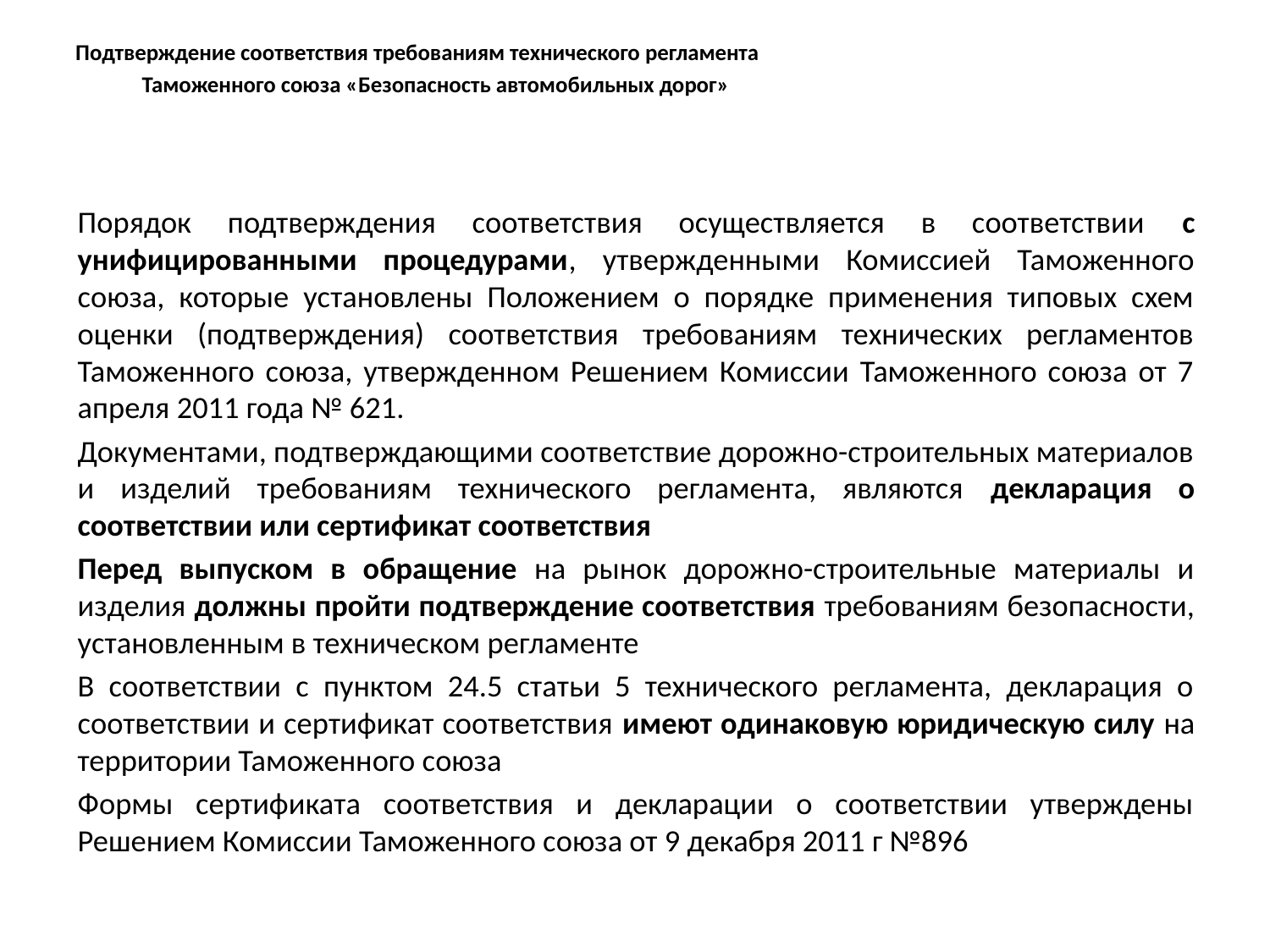

Подтверждение соответствия требованиям технического регламента  Таможенного союза «Безопасность автомобильных дорог»
Порядок подтверждения соответствия осуществляется в соответствии с унифицированными процедурами, утвержденными Комиссией Таможенного союза, которые установлены Положением о порядке применения типовых схем оценки (подтверждения) соответствия требованиям технических регламентов Таможенного союза, утвержденном Решением Комиссии Таможенного союза от 7 апреля 2011 года № 621.
Документами, подтверждающими соответствие дорожно-строительных материалов и изделий требованиям технического регламента, являются декларация о соответствии или сертификат соответствия
Перед выпуском в обращение на рынок дорожно-строительные материалы и изделия должны пройти подтверждение соответствия требованиям безопасности, установленным в техническом регламенте
В соответствии с пунктом 24.5 статьи 5 технического регламента, декларация о соответствии и сертификат соответствия имеют одинаковую юридическую силу на территории Таможенного союза
Формы сертификата соответствия и декларации о соответствии утверждены Решением Комиссии Таможенного союза от 9 декабря 2011 г №896